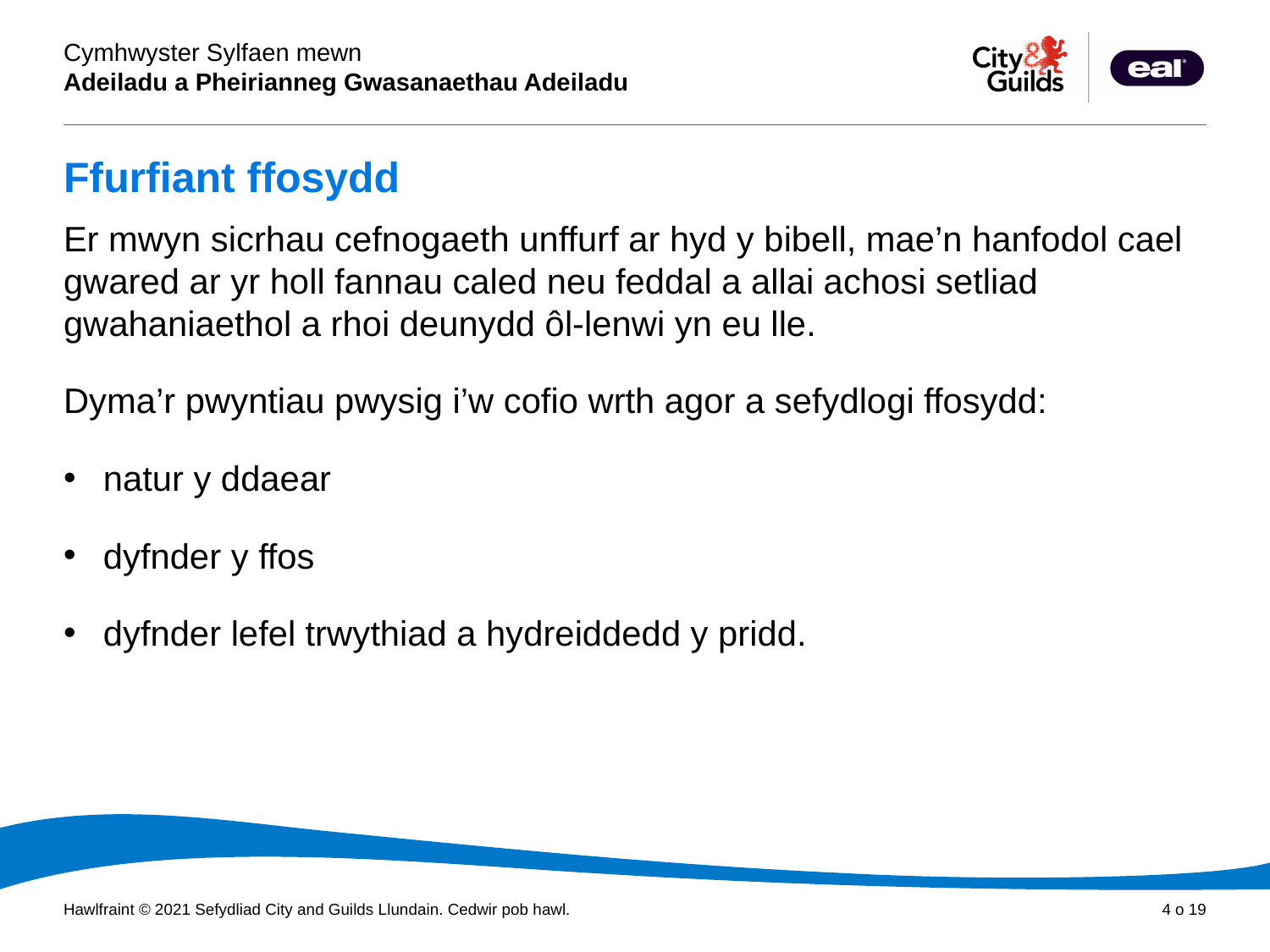

# Ffurfiant ffosydd
Er mwyn sicrhau cefnogaeth unffurf ar hyd y bibell, mae’n hanfodol cael gwared ar yr holl fannau caled neu feddal a allai achosi setliad gwahaniaethol a rhoi deunydd ôl-lenwi yn eu lle.
Dyma’r pwyntiau pwysig i’w cofio wrth agor a sefydlogi ffosydd:
natur y ddaear
dyfnder y ffos
dyfnder lefel trwythiad a hydreiddedd y pridd.